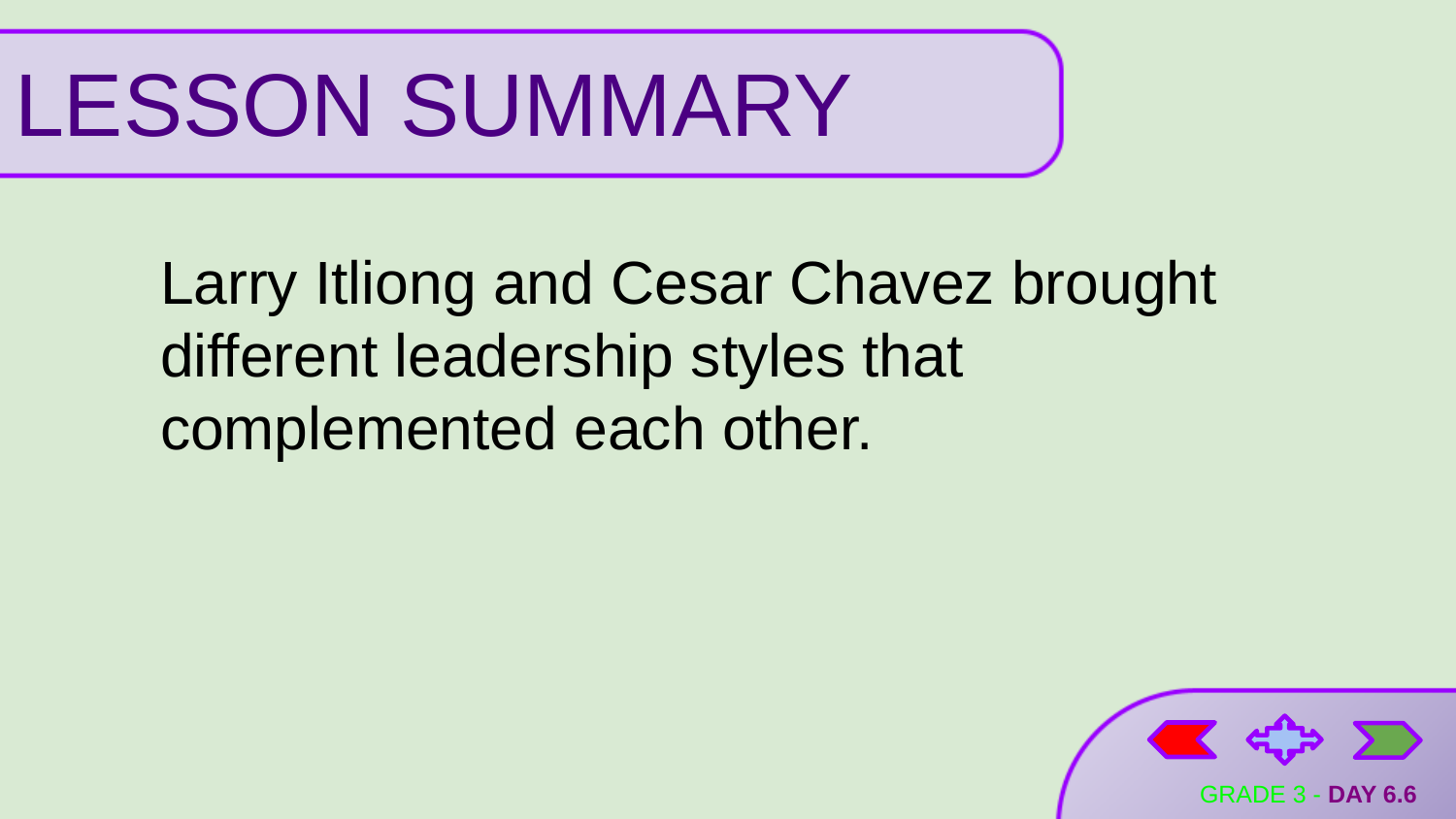

# LESSON SUMMARY

Larry Itliong and Cesar Chavez brought different leadership styles that complemented each other.

GRADE 3 - DAY 6.6